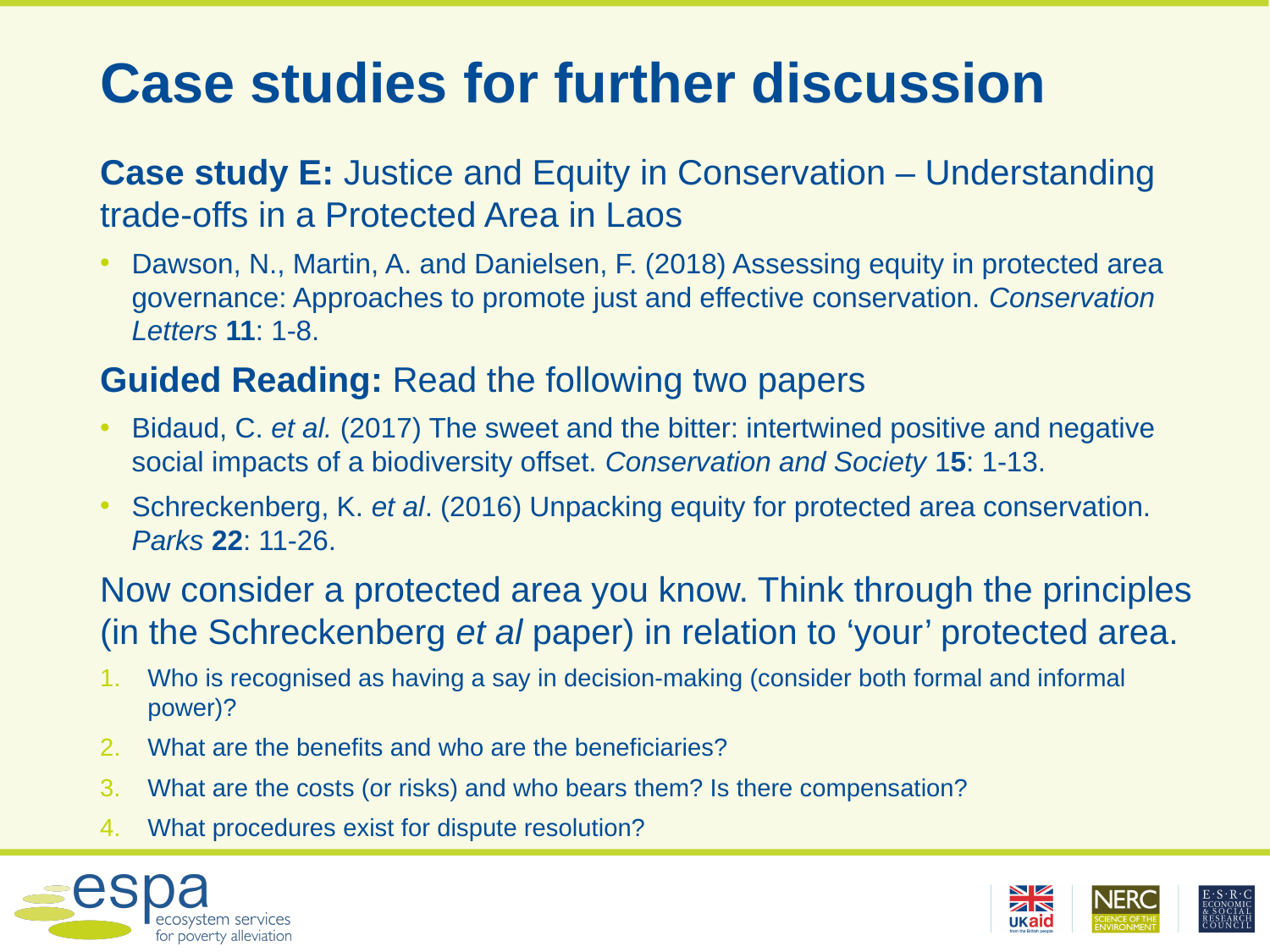

# Case studies for further discussion
Case study E: Justice and Equity in Conservation – Understanding trade-offs in a Protected Area in Laos
Dawson, N., Martin, A. and Danielsen, F. (2018) Assessing equity in protected area governance: Approaches to promote just and effective conservation. Conservation Letters 11: 1-8.
Guided Reading: Read the following two papers
Bidaud, C. et al. (2017) The sweet and the bitter: intertwined positive and negative social impacts of a biodiversity offset. Conservation and Society 15: 1-13.
Schreckenberg, K. et al. (2016) Unpacking equity for protected area conservation. Parks 22: 11-26.
Now consider a protected area you know. Think through the principles (in the Schreckenberg et al paper) in relation to ‘your’ protected area.
Who is recognised as having a say in decision-making (consider both formal and informal power)?
What are the benefits and who are the beneficiaries?
What are the costs (or risks) and who bears them? Is there compensation?
What procedures exist for dispute resolution?